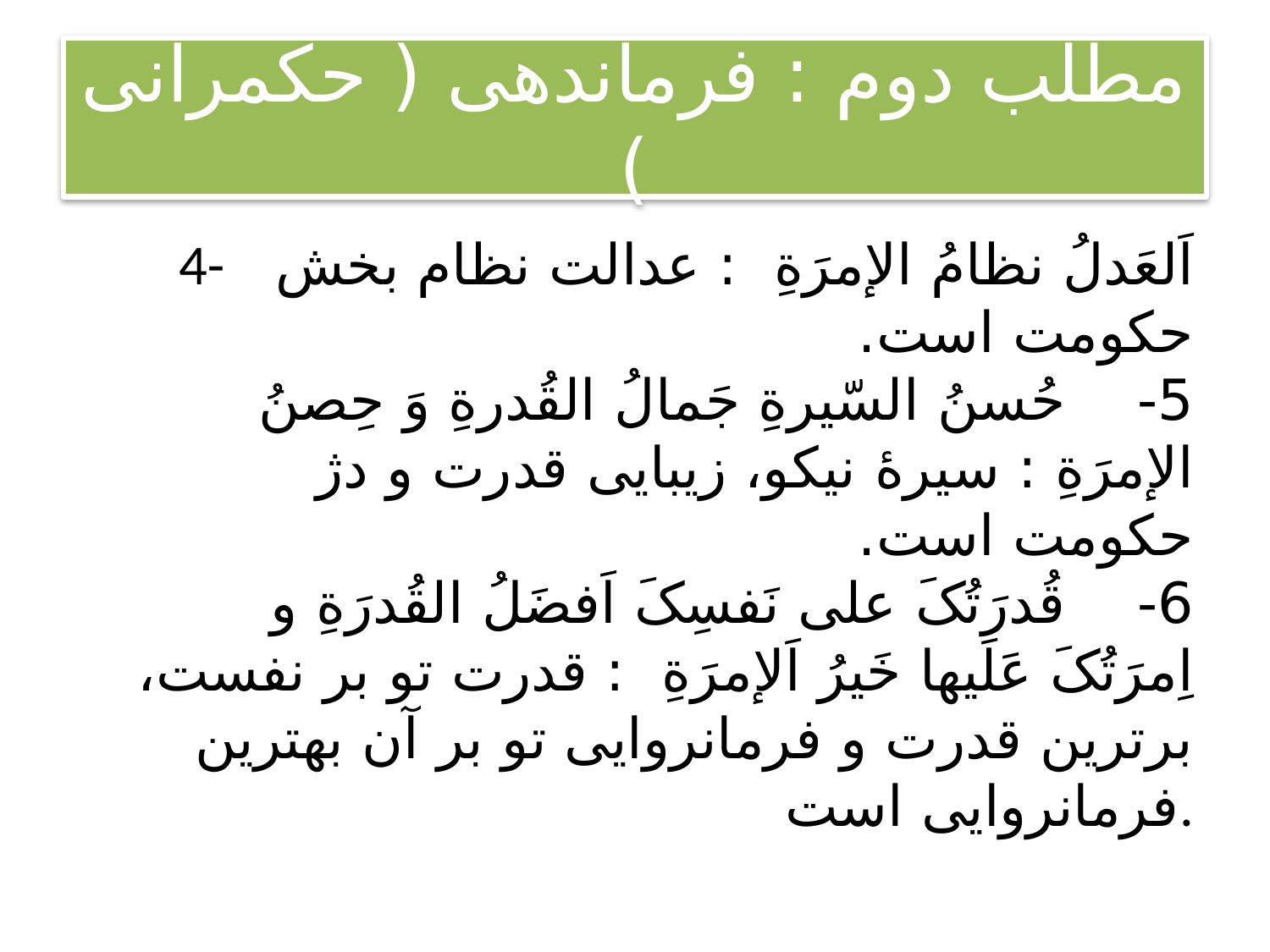

# مطلب دوم : فرماندهی ( حکمرانی )
4-    اَلعَدلُ نظامُ الإمرَةِ  : عدالت نظام بخش حکومت است.
5-    حُسنُ السّیرةِ جَمالُ القُدرةِ وَ حِصنُ الإمرَةِ : سیرۀ نیکو، زیبایی قدرت و دژ حکومت است.
6-    قُدرَتُکَ علی نَفسِکَ اَفضَلُ القُدرَةِ و اِمرَتُکَ عَلَیها خَیرُ اَلإمرَةِ  : قدرت تو بر نفست، برترین قدرت و فرمانروایی تو بر آن بهترین فرمانروایی است.